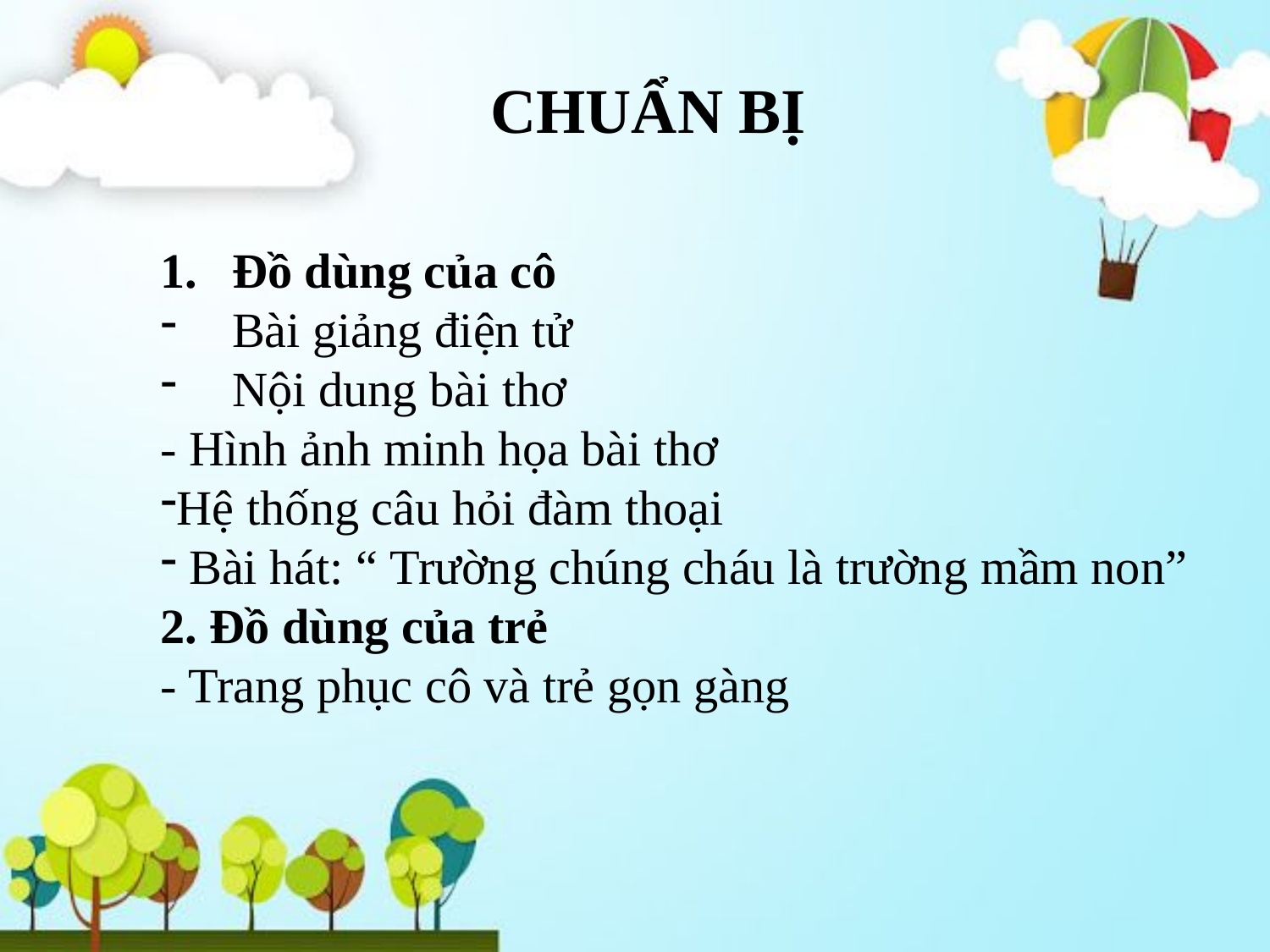

CHUẨN BỊ
Đồ dùng của cô
Bài giảng điện tử
Nội dung bài thơ
- Hình ảnh minh họa bài thơ
Hệ thống câu hỏi đàm thoại
 Bài hát: “ Trường chúng cháu là trường mầm non”
2. Đồ dùng của trẻ
- Trang phục cô và trẻ gọn gàng